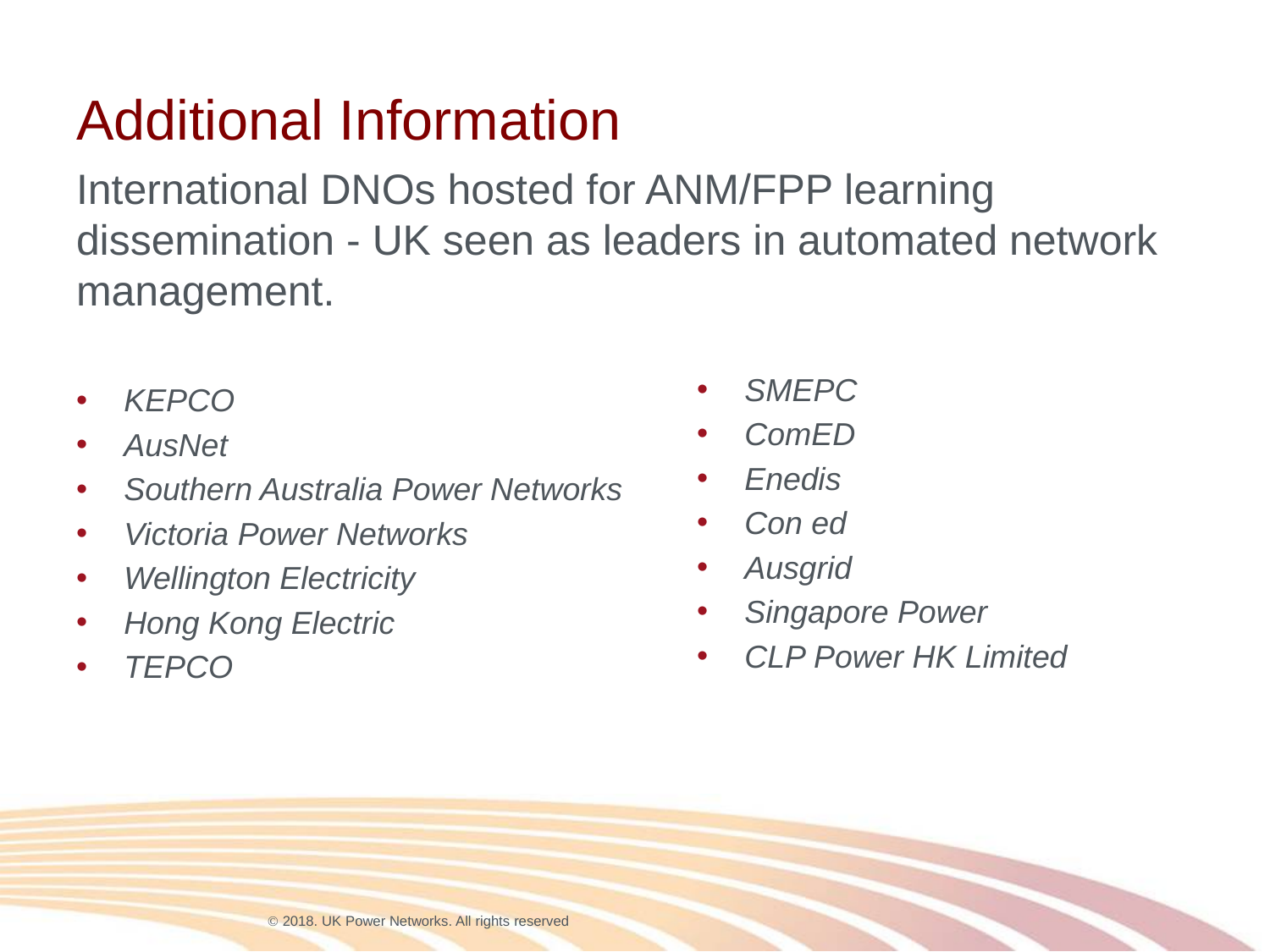

# Additional Information
International DNOs hosted for ANM/FPP learning dissemination - UK seen as leaders in automated network management.

KEPCO
AusNet
Southern Australia Power Networks
Victoria Power Networks
Wellington Electricity
Hong Kong Electric
TEPCO

SMEPC
ComED
Enedis
Con ed
Ausgrid
Singapore Power
CLP Power HK Limited